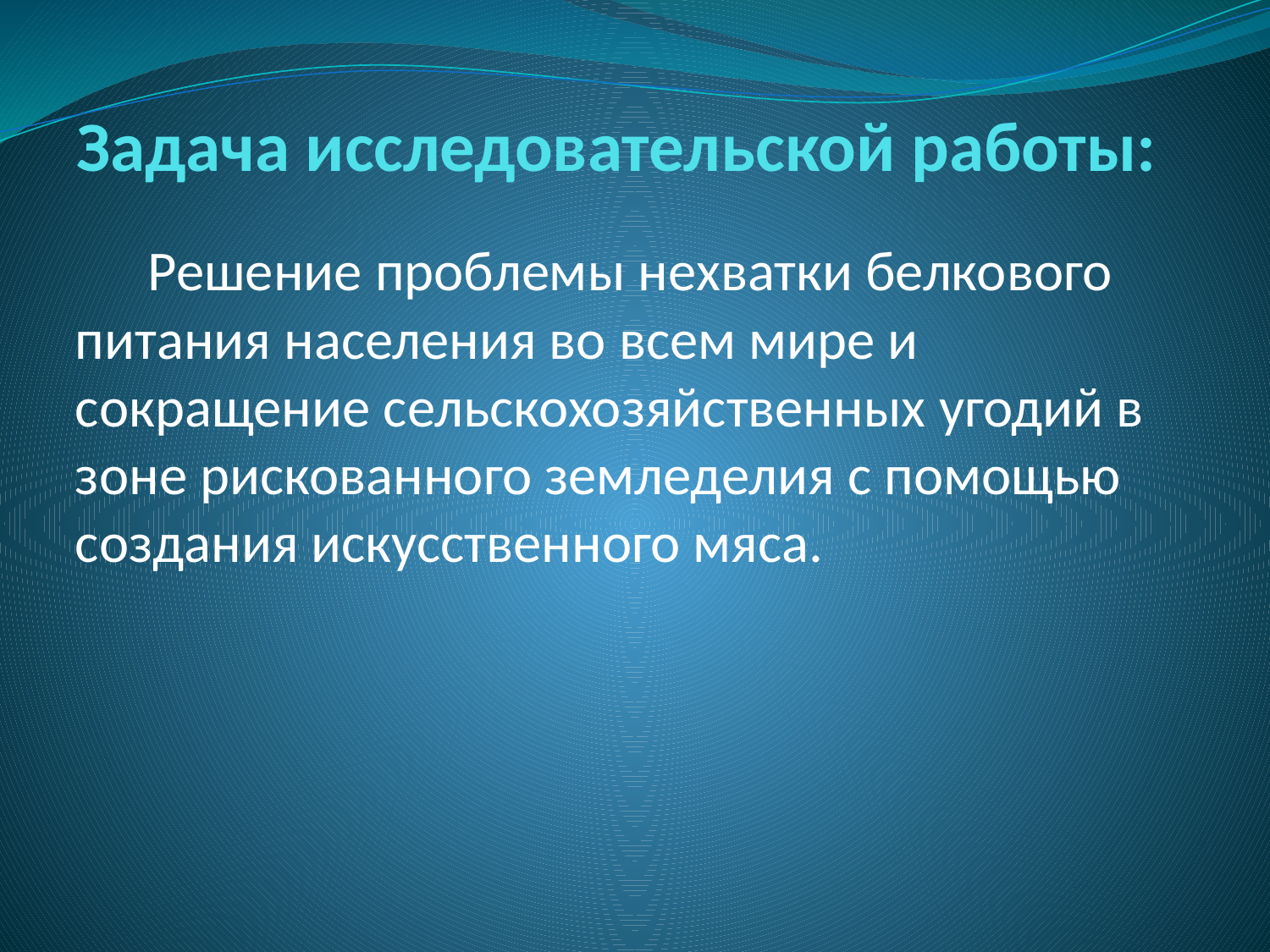

# Задача исследовательской работы:
       Решение проблемы нехватки белкового питания населения во всем мире и сокращение сельскохозяйственных угодий в зоне рискованного земледелия с помощью создания искусственного мяса.